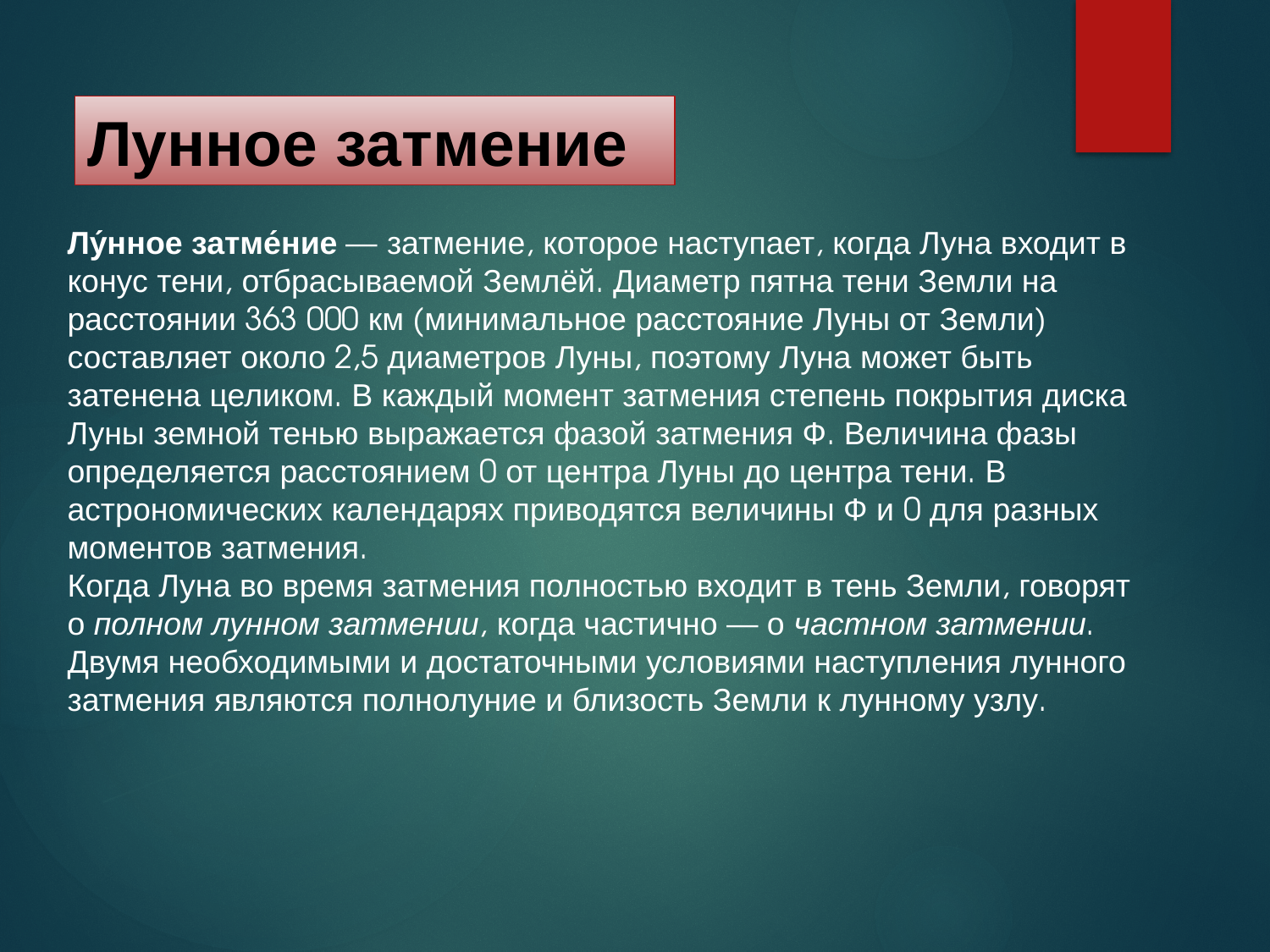

Лунное затмение
Лу́нное затме́ние — затмение, которое наступает, когда Луна входит в конус тени, отбрасываемой Землёй. Диаметр пятна тени Земли на расстоянии 363 000 км (минимальное расстояние Луны от Земли) составляет около 2,5 диаметров Луны, поэтому Луна может быть затенена целиком. В каждый момент затмения степень покрытия диска Луны земной тенью выражается фазой затмения Ф. Величина фазы определяется расстоянием 0 от центра Луны до центра тени. В астрономических календарях приводятся величины Ф и 0 для разных моментов затмения.
Когда Луна во время затмения полностью входит в тень Земли, говорят о полном лунном затмении, когда частично — о частном затмении. Двумя необходимыми и достаточными условиями наступления лунного затмения являются полнолуние и близость Земли к лунному узлу.